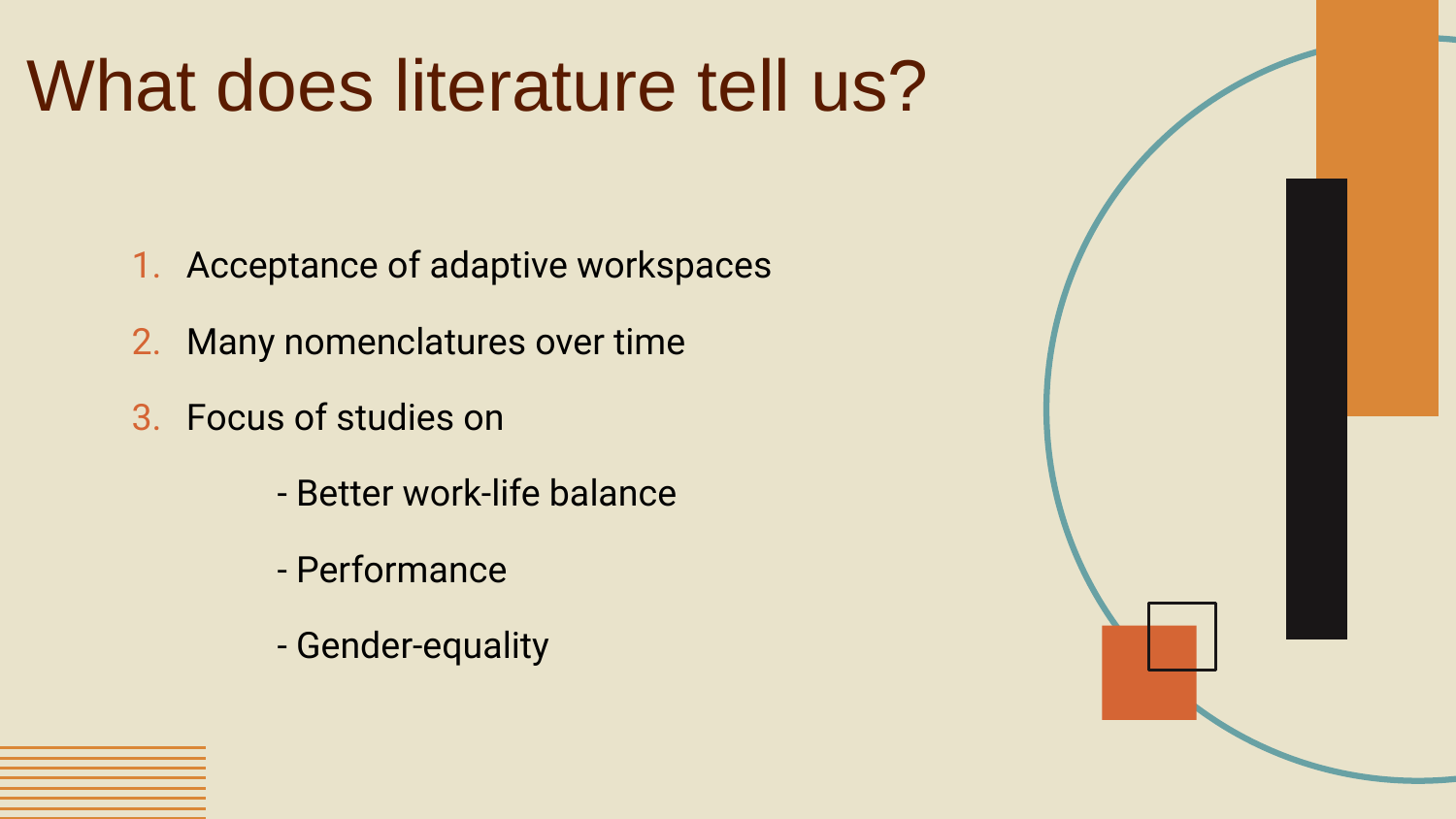

# What does literature tell us?
Acceptance of adaptive workspaces
Many nomenclatures over time
Focus of studies on
	- Better work-life balance
	- Performance
	- Gender-equality